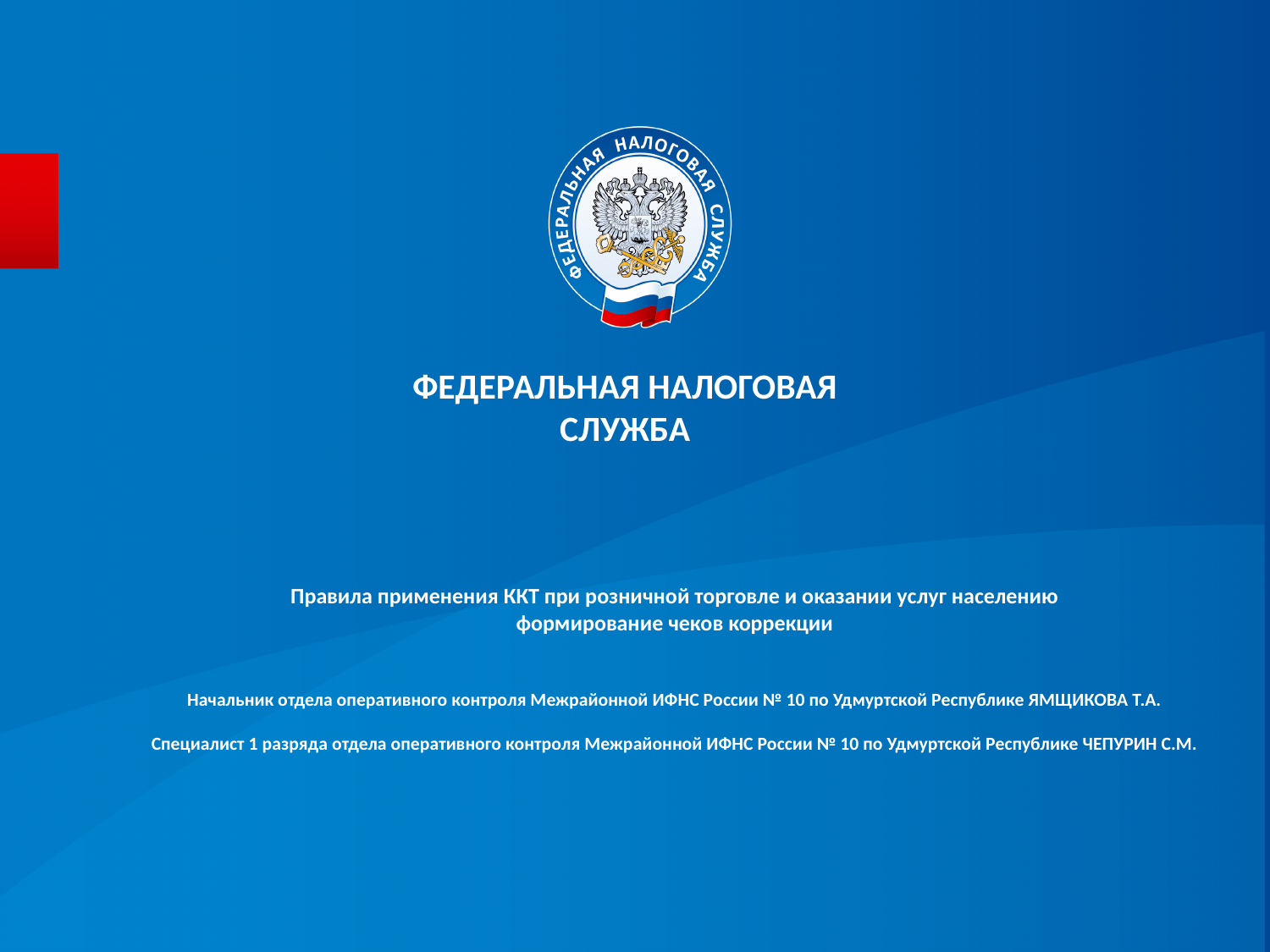

ФЕДЕРАЛЬНАЯ НАЛОГОВАЯ СЛУЖБА
# Правила применения ККТ при розничной торговле и оказании услуг населению формирование чеков коррекции Начальник отдела оперативного контроля Межрайонной ИФНС России № 10 по Удмуртской Республике ЯМЩИКОВА Т.А. Специалист 1 разряда отдела оперативного контроля Межрайонной ИФНС России № 10 по Удмуртской Республике ЧЕПУРИН С.М.